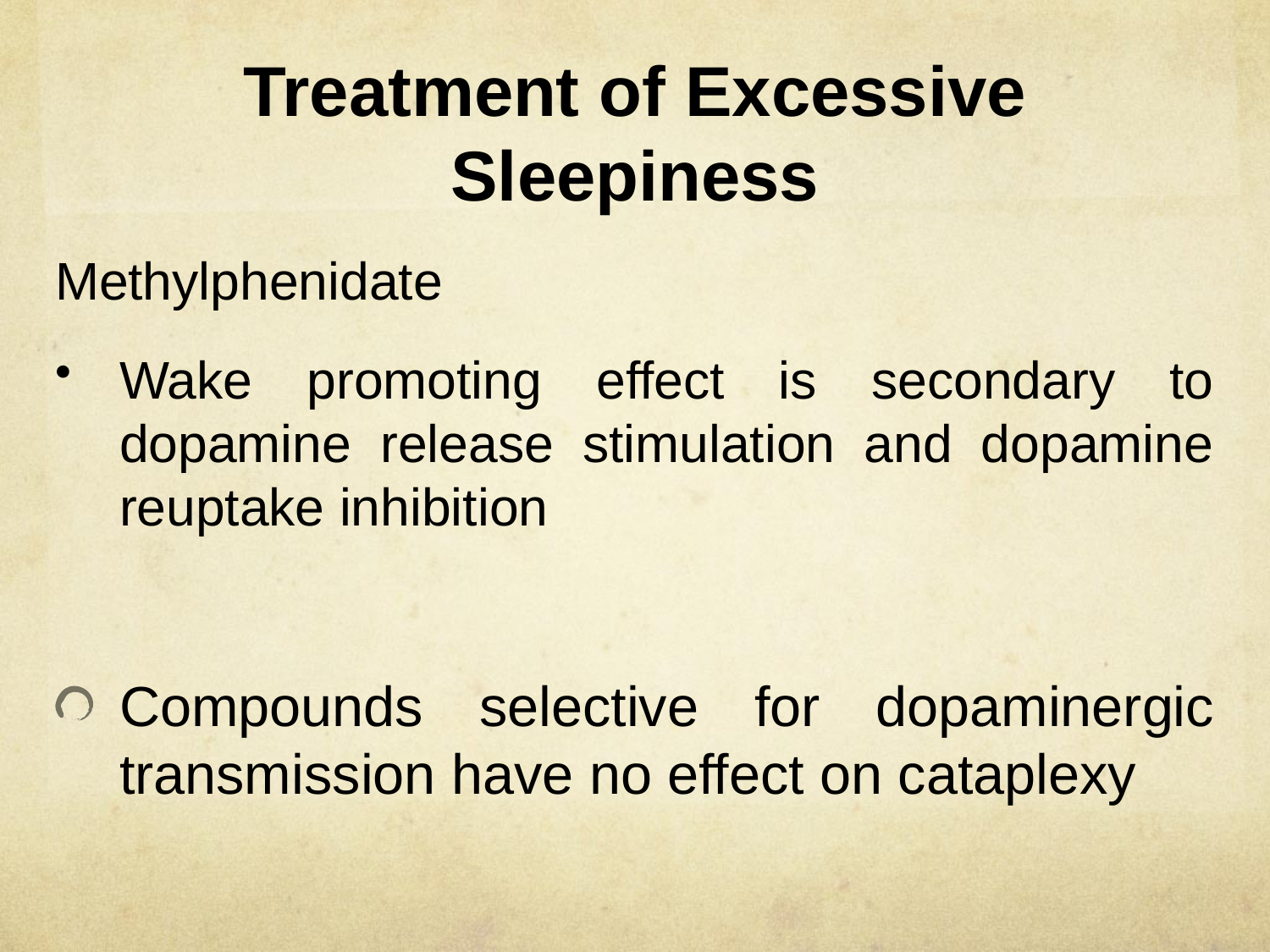

# Treatment of Excessive Sleepiness
Methylphenidate
Wake promoting effect is secondary to dopamine release stimulation and dopamine reuptake inhibition

Compounds selective for dopaminergic transmission have no effect on cataplexy